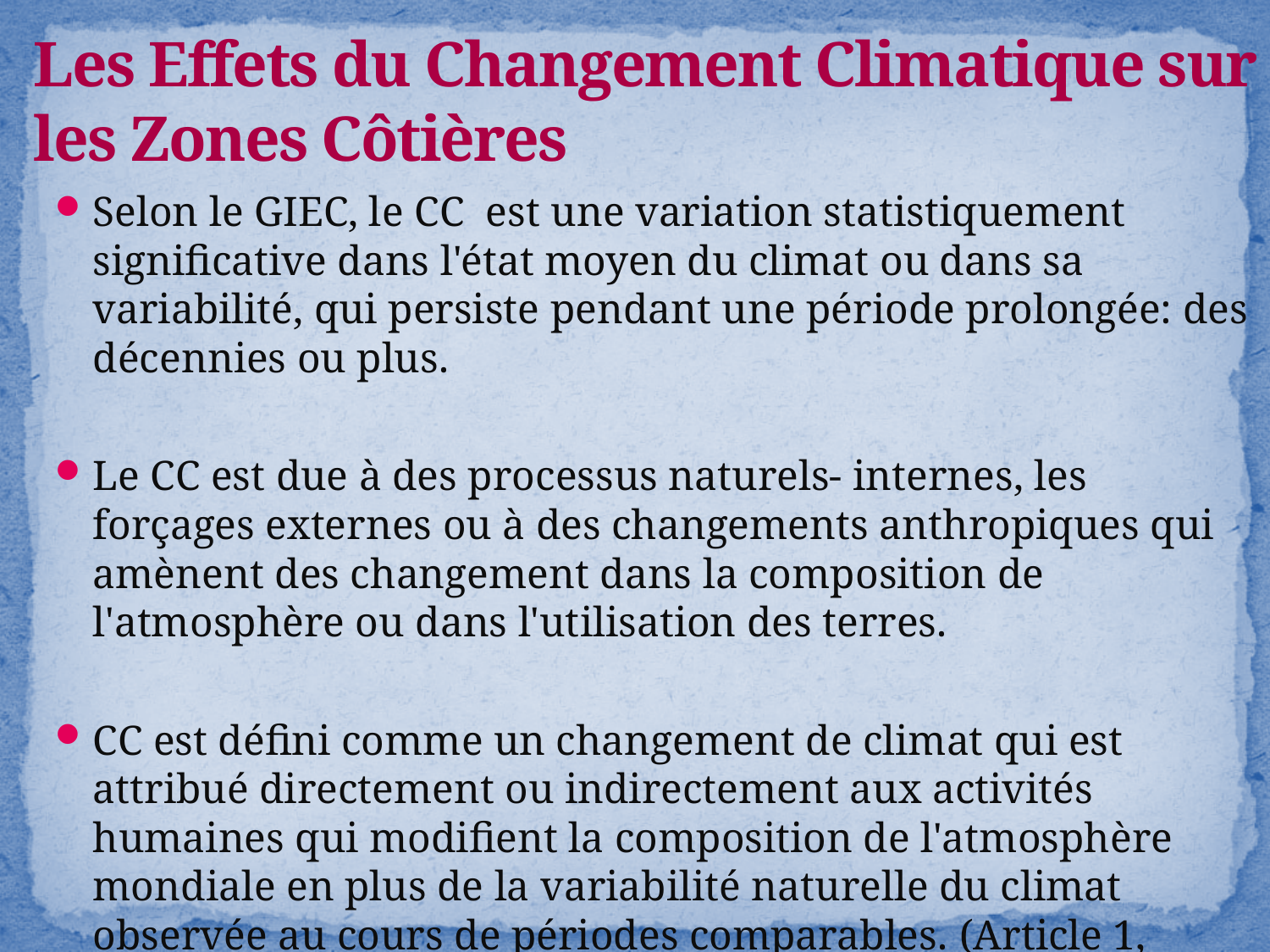

# Les Effets du Changement Climatique sur  les Zones Côtières
Selon le GIEC, le CC  est une variation statistiquement significative dans l'état moyen du climat ou dans sa variabilité, qui persiste pendant une période prolongée: des décennies ou plus.

Le CC est due à des processus naturels- internes, les forçages externes ou à des changements anthropiques qui amènent des changement dans la composition de l'atmosphère ou dans l'utilisation des terres.

CC est défini comme un changement de climat qui est attribué directement ou indirectement aux activités humaines qui modifient la composition de l'atmosphère mondiale en plus de la variabilité naturelle du climat observée au cours de périodes comparables. (Article 1, UNFCCC)